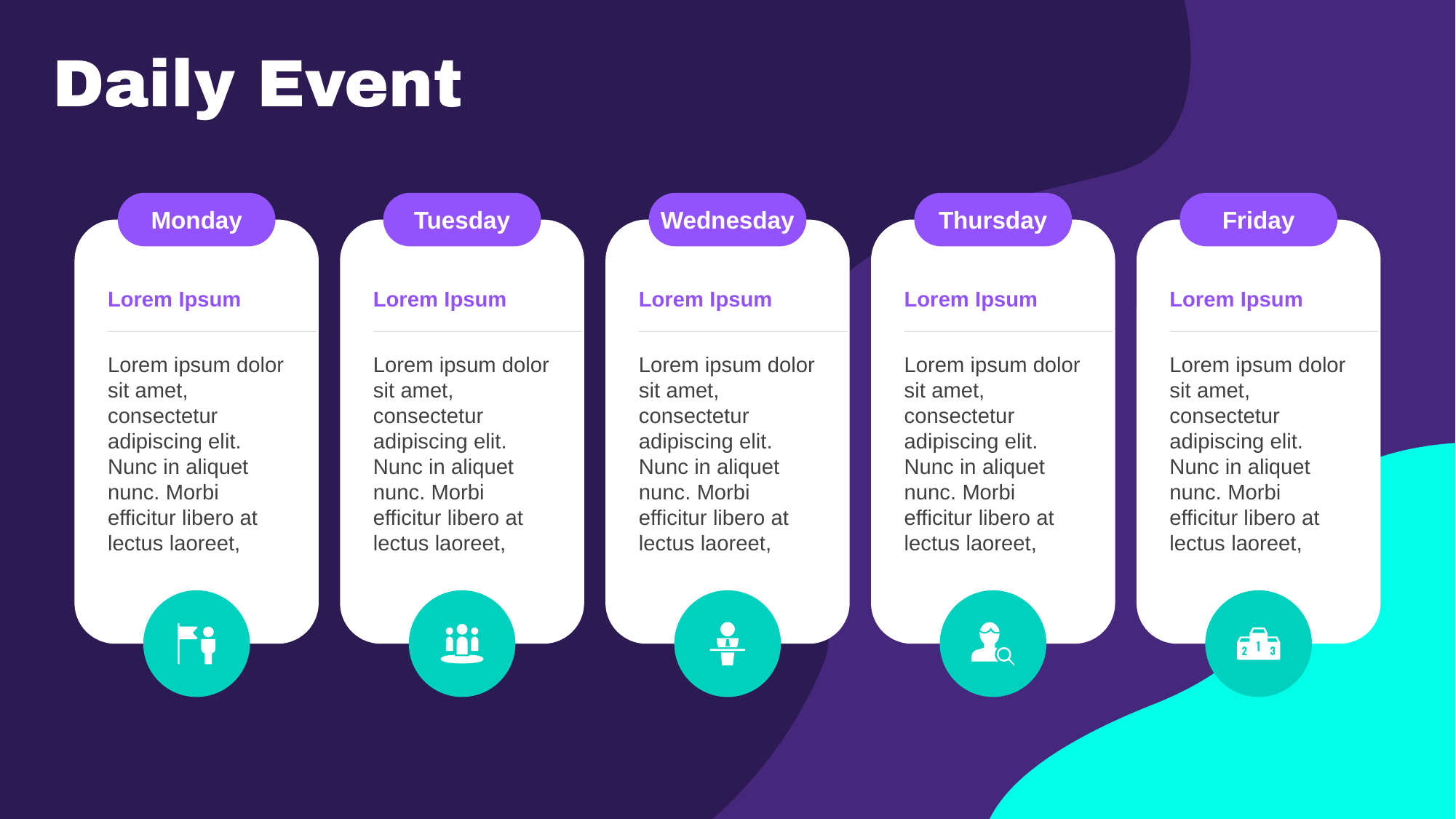

# Daily Event

Monday
Tuesday
Wednesday
Thursday
Friday

Lorem Ipsum
Lorem Ipsum
Lorem Ipsum
Lorem Ipsum
Lorem Ipsum
Lorem ipsum dolor sit amet, consectetur adipiscing elit. Nunc in aliquet nunc. Morbi efficitur libero at lectus laoreet,
Lorem ipsum dolor sit amet, consectetur adipiscing elit. Nunc in aliquet nunc. Morbi efficitur libero at lectus laoreet,
Lorem ipsum dolor sit amet, consectetur adipiscing elit. Nunc in aliquet nunc. Morbi efficitur libero at lectus laoreet,
Lorem ipsum dolor sit amet, consectetur adipiscing elit. Nunc in aliquet nunc. Morbi efficitur libero at lectus laoreet,
Lorem ipsum dolor sit amet, consectetur adipiscing elit. Nunc in aliquet nunc. Morbi efficitur libero at lectus laoreet,